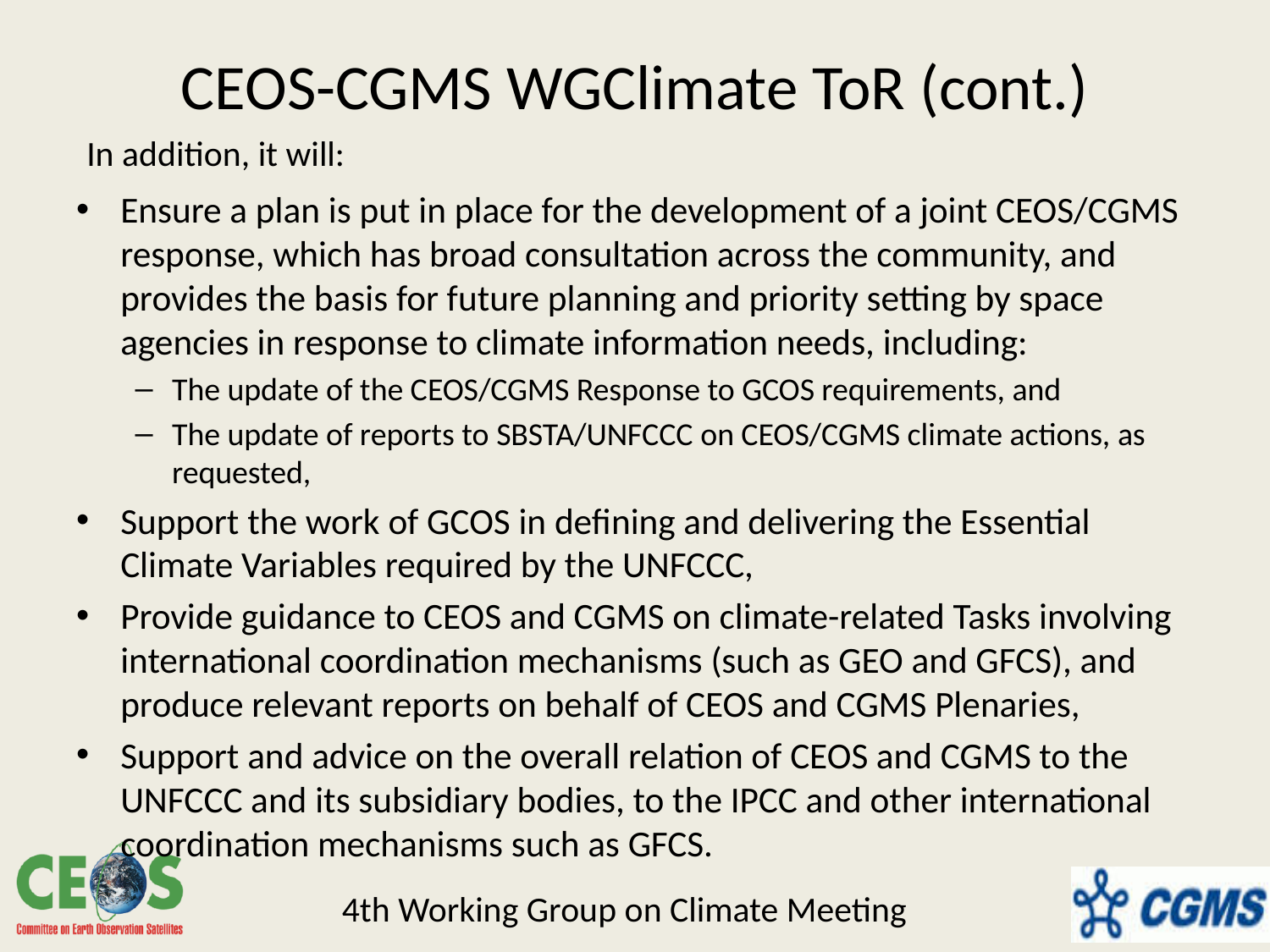

# CEOS-CGMS WGClimate ToR (cont.)
In addition, it will:
Ensure a plan is put in place for the development of a joint CEOS/CGMS response, which has broad consultation across the community, and provides the basis for future planning and priority setting by space agencies in response to climate information needs, including:
The update of the CEOS/CGMS Response to GCOS requirements, and
The update of reports to SBSTA/UNFCCC on CEOS/CGMS climate actions, as requested,
Support the work of GCOS in defining and delivering the Essential Climate Variables required by the UNFCCC,
Provide guidance to CEOS and CGMS on climate-related Tasks involving international coordination mechanisms (such as GEO and GFCS), and produce relevant reports on behalf of CEOS and CGMS Plenaries,
Support and advice on the overall relation of CEOS and CGMS to the UNFCCC and its subsidiary bodies, to the IPCC and other international coordination mechanisms such as GFCS.
4th Working Group on Climate Meeting